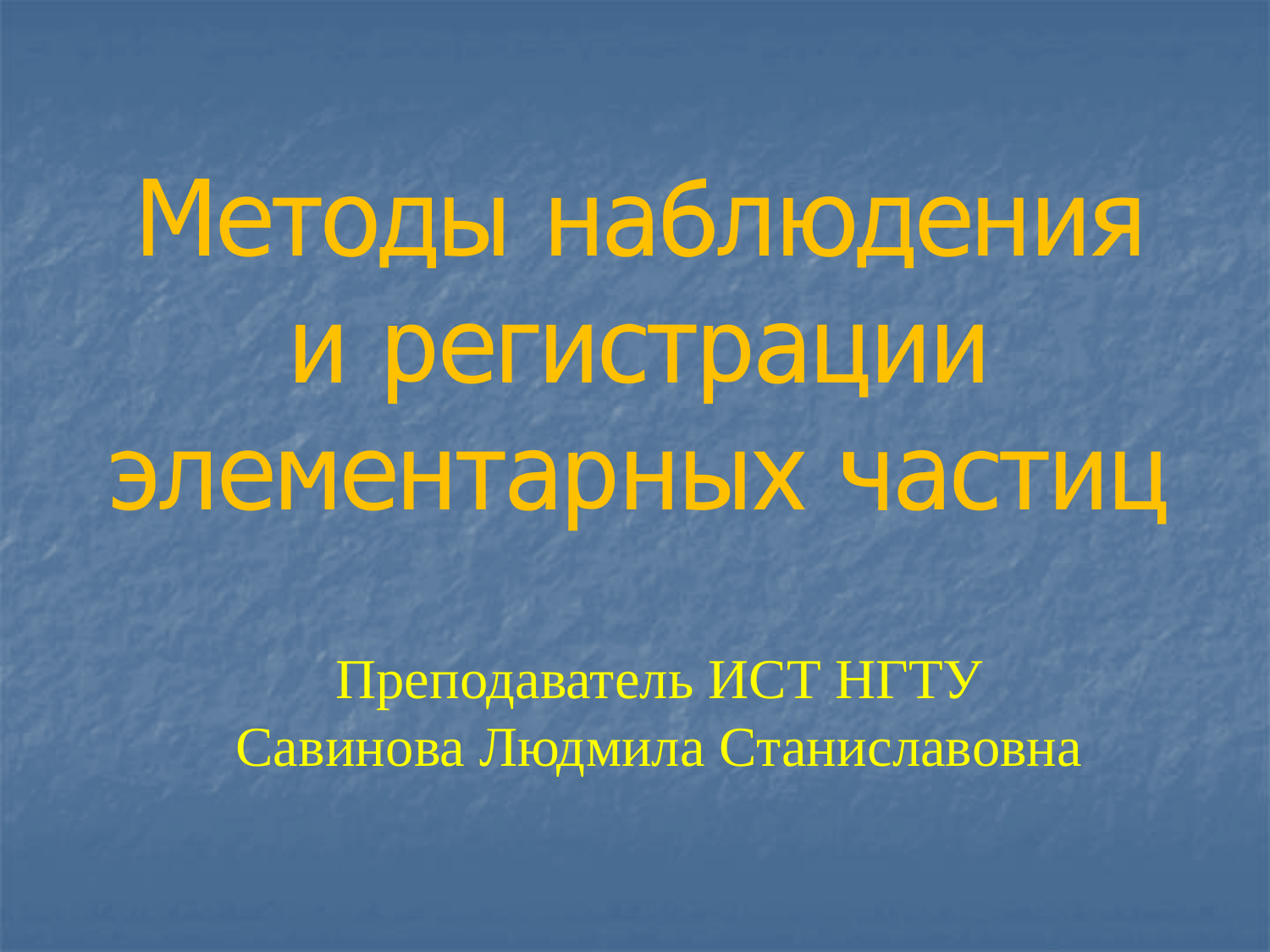

# Методы наблюдения и регистрации элементарных частиц
Преподаватель ИСТ НГТУ Савинова Людмила Станиславовна